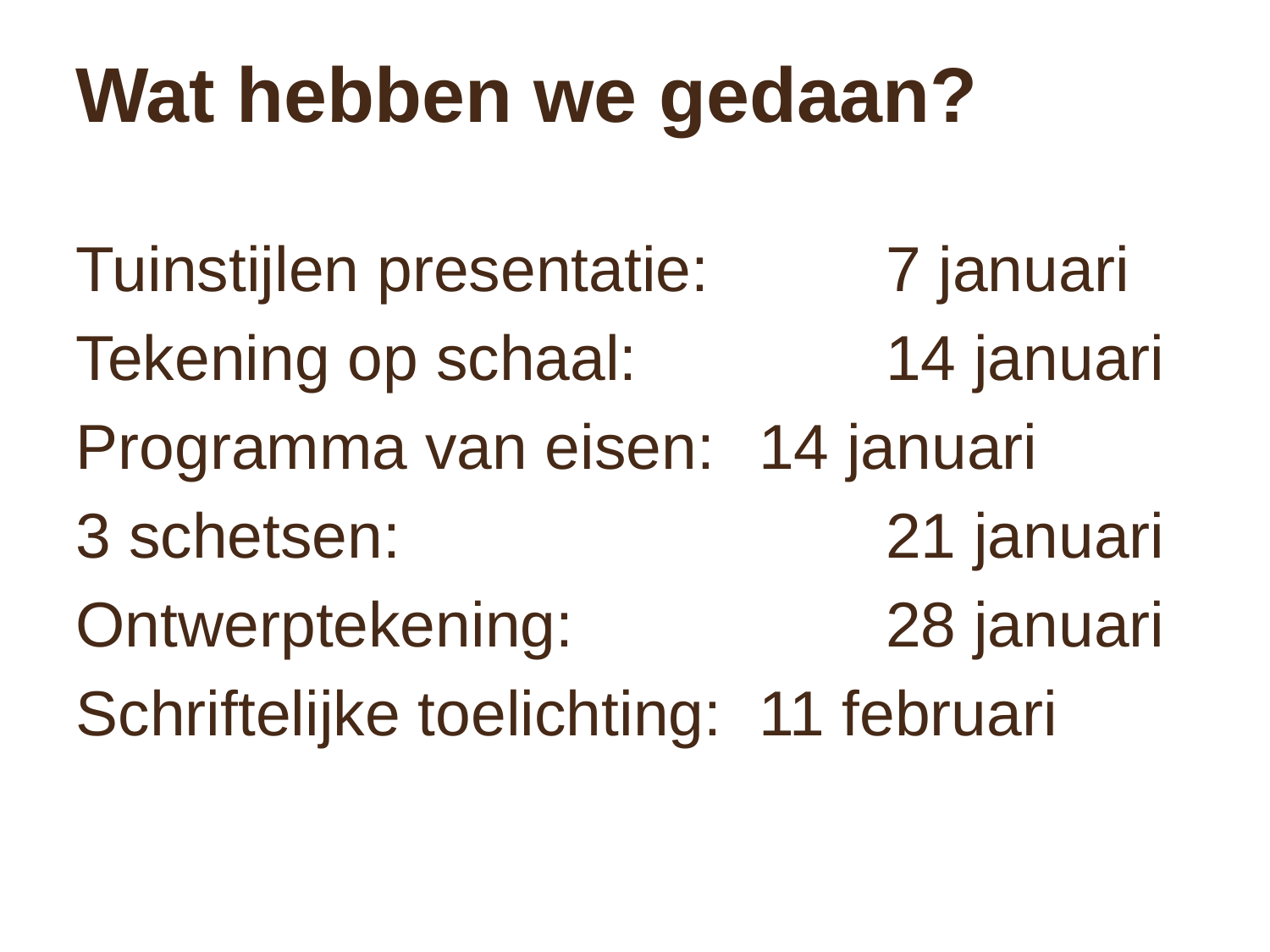

# Wat hebben we gedaan?
Tuinstijlen presentatie:		7 januari
Tekening op schaal:		14 januari
Programma van eisen:	14 januari
3 schetsen: 				21 januari
Ontwerptekening:			28 januari
Schriftelijke toelichting:	11 februari